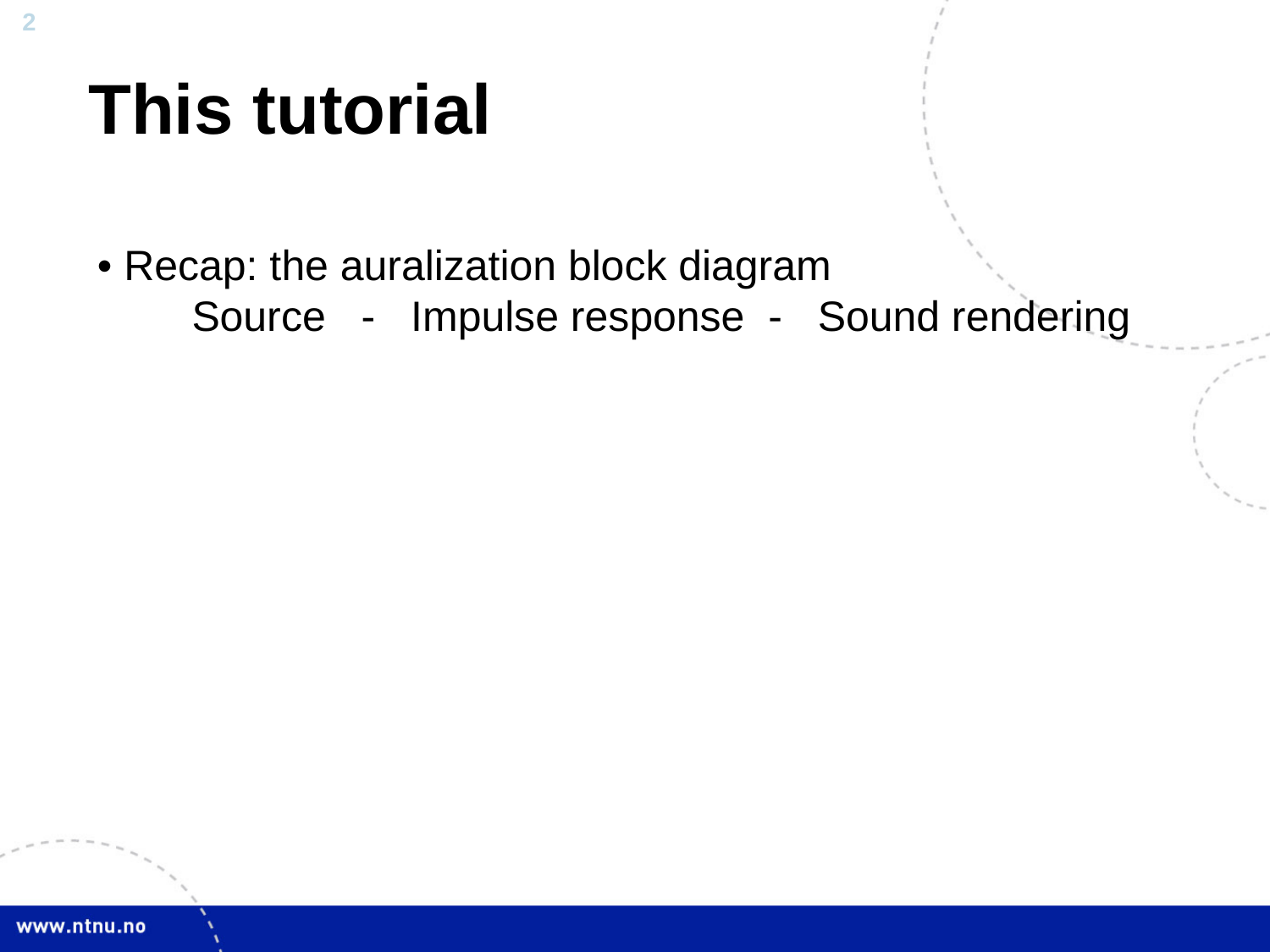

# This tutorial
• Recap: the auralization block diagram
        Source   -   Impulse response  -   Sound rendering